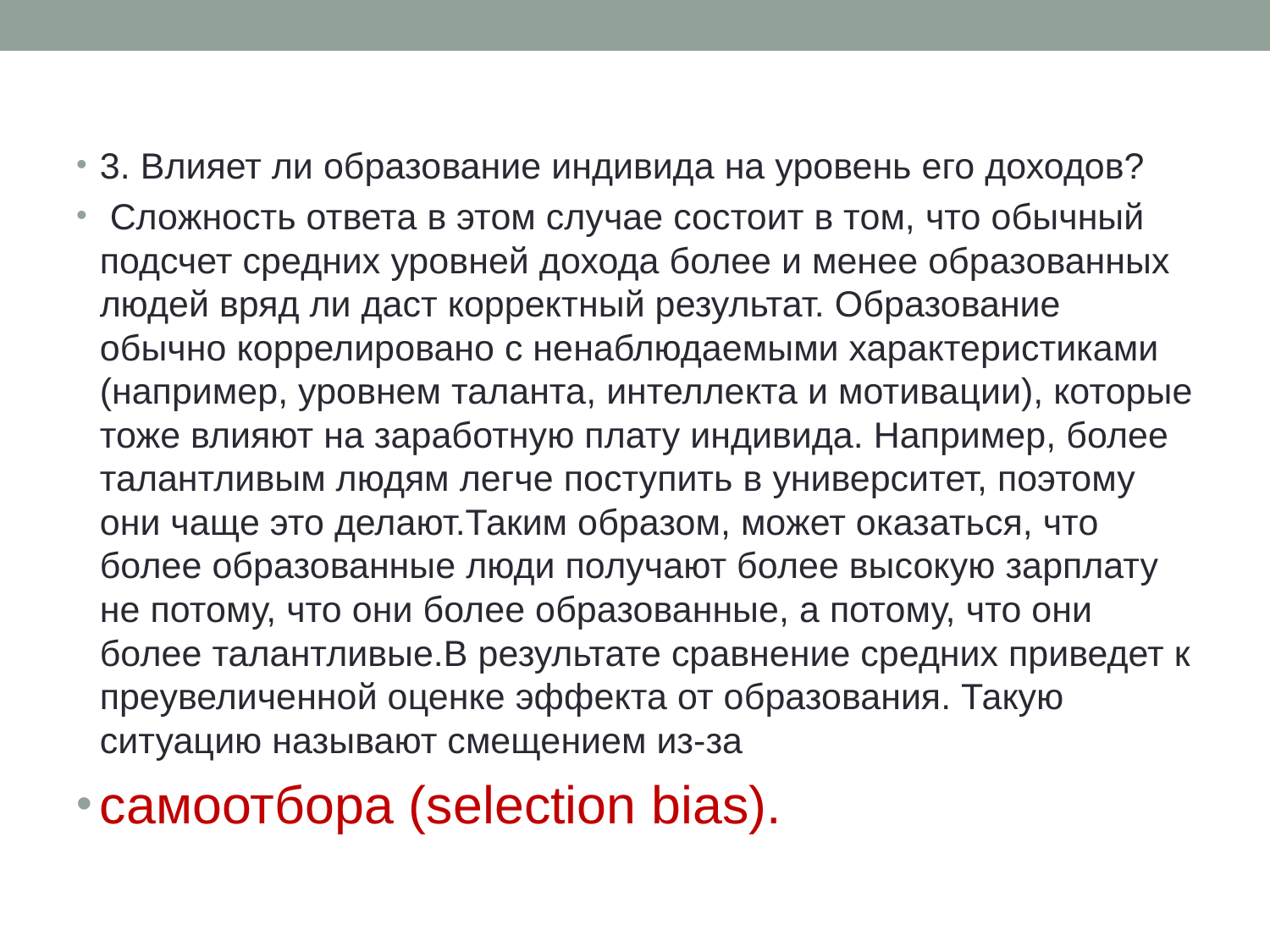

# 3. Влияет ли образование индивида на уровень его доходов?
 Сложность ответа в этом случае состоит в том, что обычный подсчет средних уров­ней дохода более и менее образованных людей вряд ли даст коррект­ный результат. Образование обычно коррелировано с ненаблюдаемыми характеристиками (например, уровнем таланта, интеллекта и мотива­ции), которые тоже влияют на заработную плату индивида. Например, более талантливым людям легче поступить в университет, поэтому они чаще это делают.Таким образом, может оказаться, что более образованные люди по­лучают более высокую зарплату не потому, что они более образованные, а потому, что они более талантливые.В результате сравнение средних приведет к преувеличенной оценке эффекта от образования. Такую ситуацию называют смещением из-за
самоотбора (selection bias).